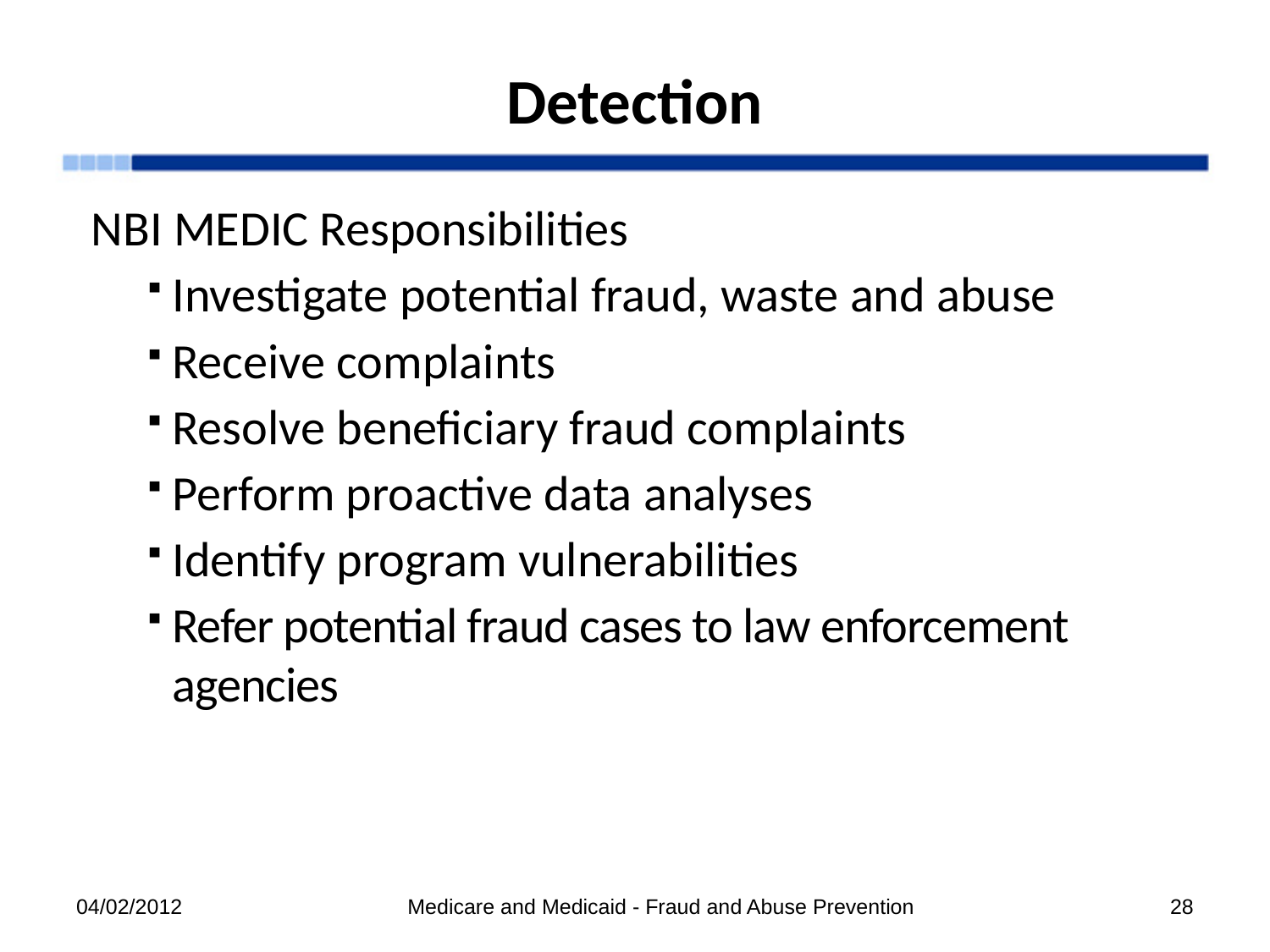

# Detection
NBI MEDIC Responsibilities
Investigate potential fraud, waste and abuse
Receive complaints
Resolve beneficiary fraud complaints
Perform proactive data analyses
Identify program vulnerabilities
Refer potential fraud cases to law enforcement agencies
04/02/2012
Medicare and Medicaid - Fraud and Abuse Prevention
28